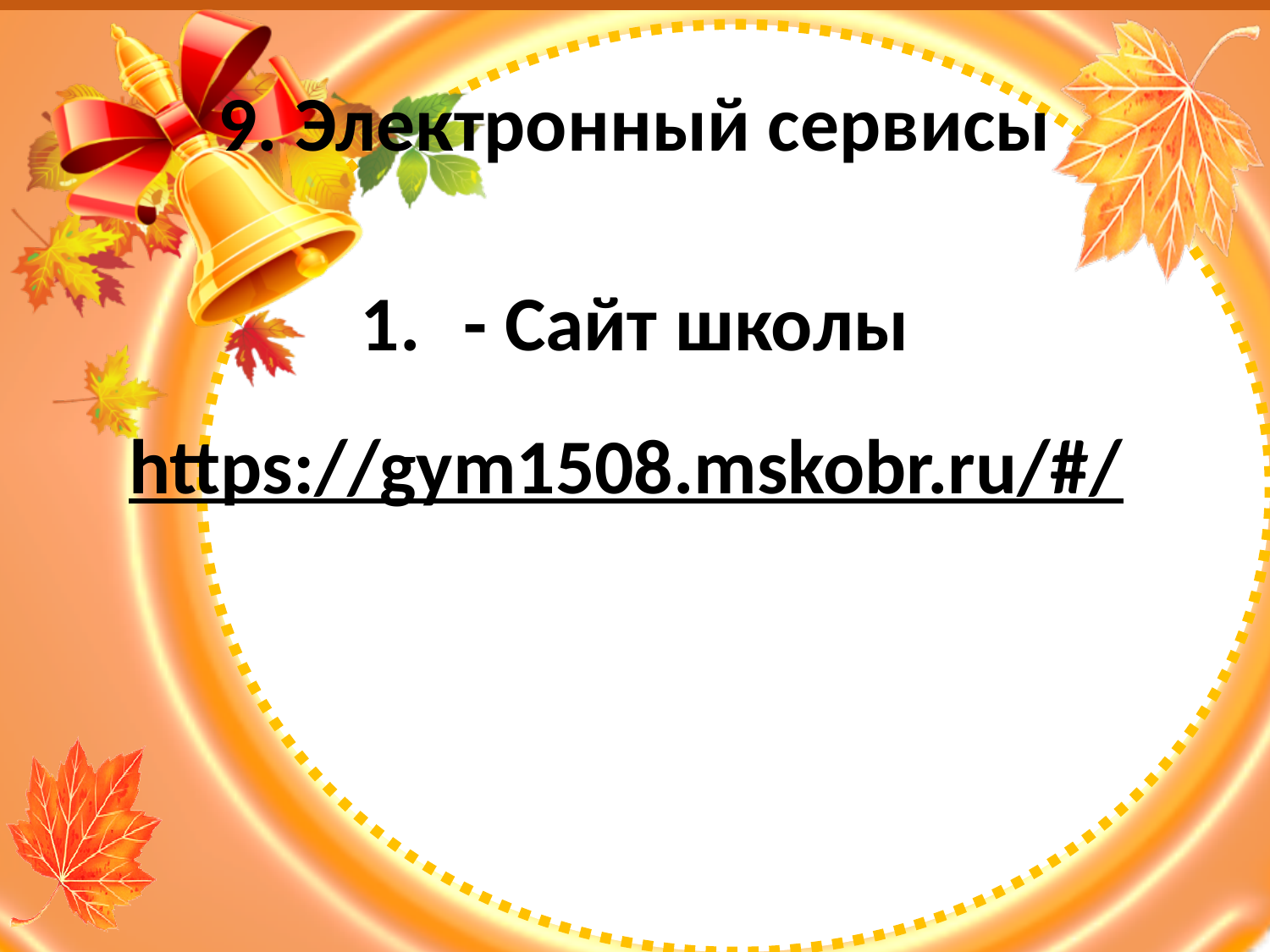

# 9. Электронный сервисы
- Сайт школы
https://gym1508.mskobr.ru/#/